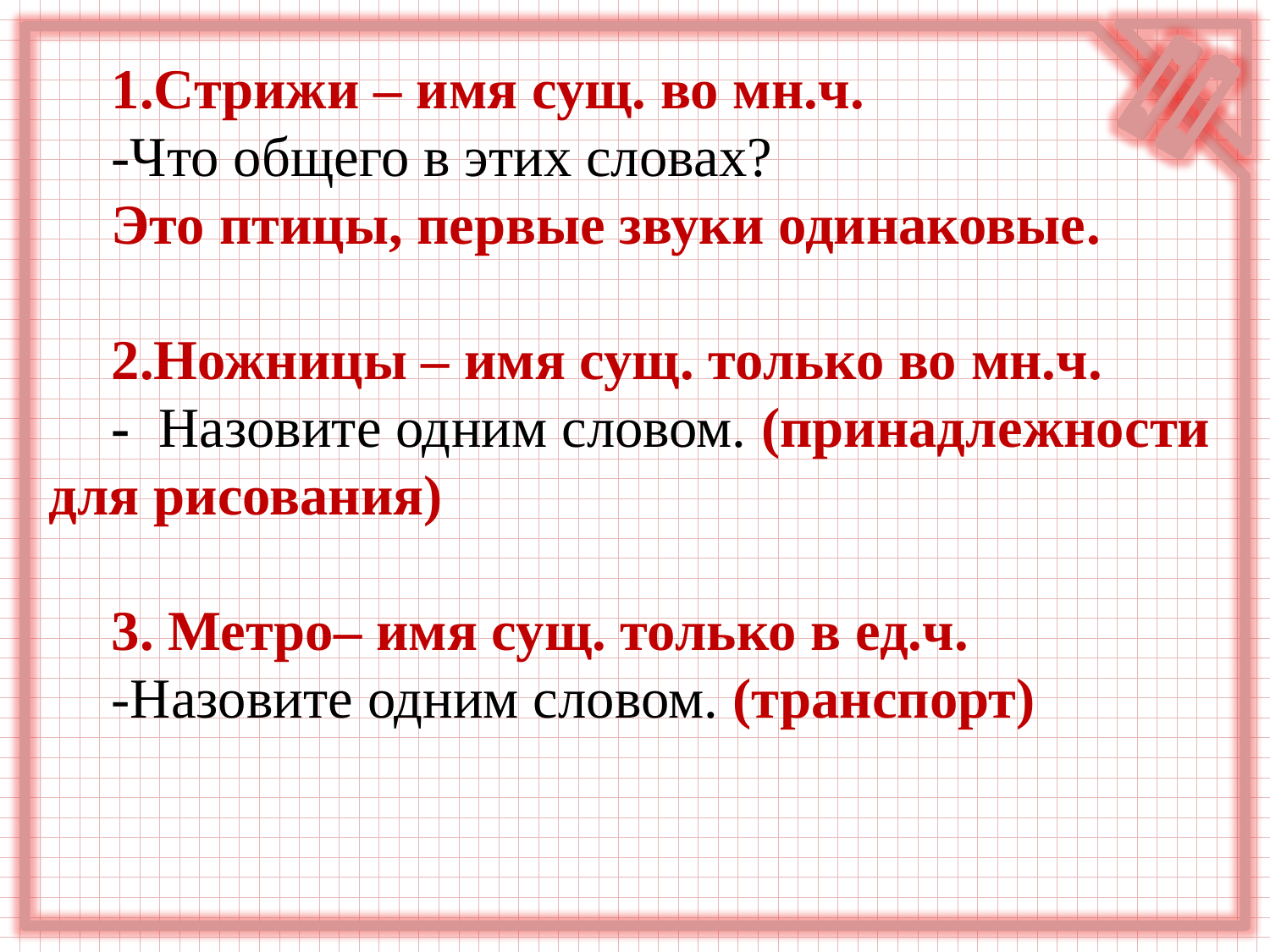

1.Стрижи – имя сущ. во мн.ч.
-Что общего в этих словах?
Это птицы, первые звуки одинаковые.

2.Ножницы – имя сущ. только во мн.ч.
-  Назовите одним словом. (принадлежности для рисования)

3. Метро– имя сущ. только в ед.ч.
-Назовите одним словом. (транспорт)